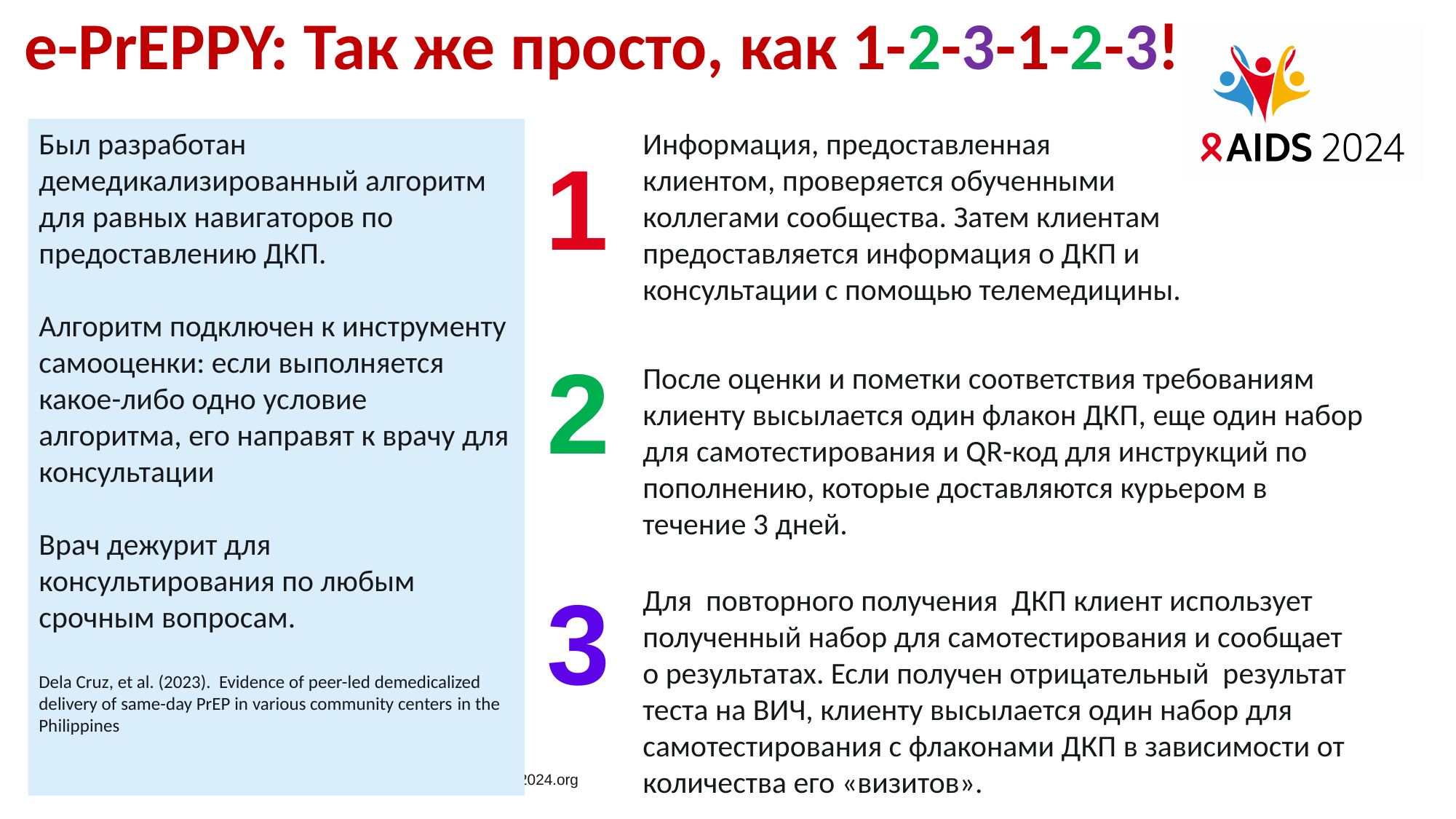

# e-PrEPPY: Так же просто, как 1-2-3-1-2-3!
Был разработан демедикализированный алгоритм для равных навигаторов по предоставлению ДКП.

Алгоритм подключен к инструменту самооценки: если выполняется какое-либо одно условие алгоритма, его направят к врачу для консультации

Врач дежурит для консультирования по любым срочным вопросам.

Dela Cruz, et al. (2023).  Evidence of peer-led demedicalized delivery of same-day PrEP in various community centers in the Philippines

Информация, предоставленная клиентом, проверяется обученными коллегами сообщества. Затем клиентам предоставляется информация о ДКП и консультации с помощью телемедицины.

1
2
После оценки и пометки соответствия требованиям клиенту высылается один флакон ДКП, еще один набор для самотестирования и QR-код для инструкций по пополнению, которые доставляются курьером в течение 3 дней.
3
Для  повторного получения  ДКП клиент использует полученный набор для самотестирования и сообщает о результатах. Если получен отрицательный  результат теста на ВИЧ, клиенту высылается один набор для самотестирования с флаконами ДКП в зависимости от количества его «визитов».